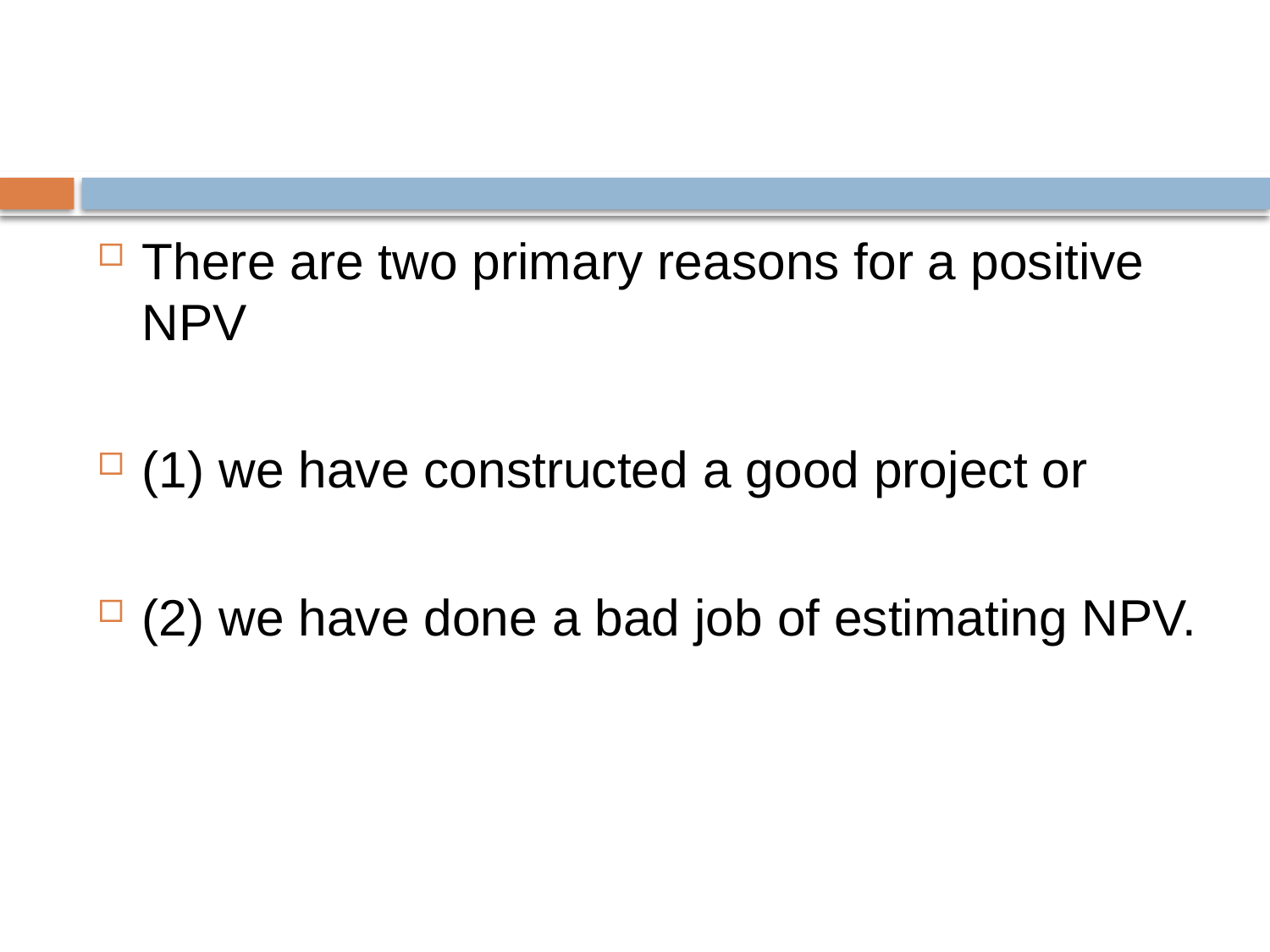

#
There are two primary reasons for a positive NPV

(1) we have constructed a good project or

(2) we have done a bad job of estimating NPV.